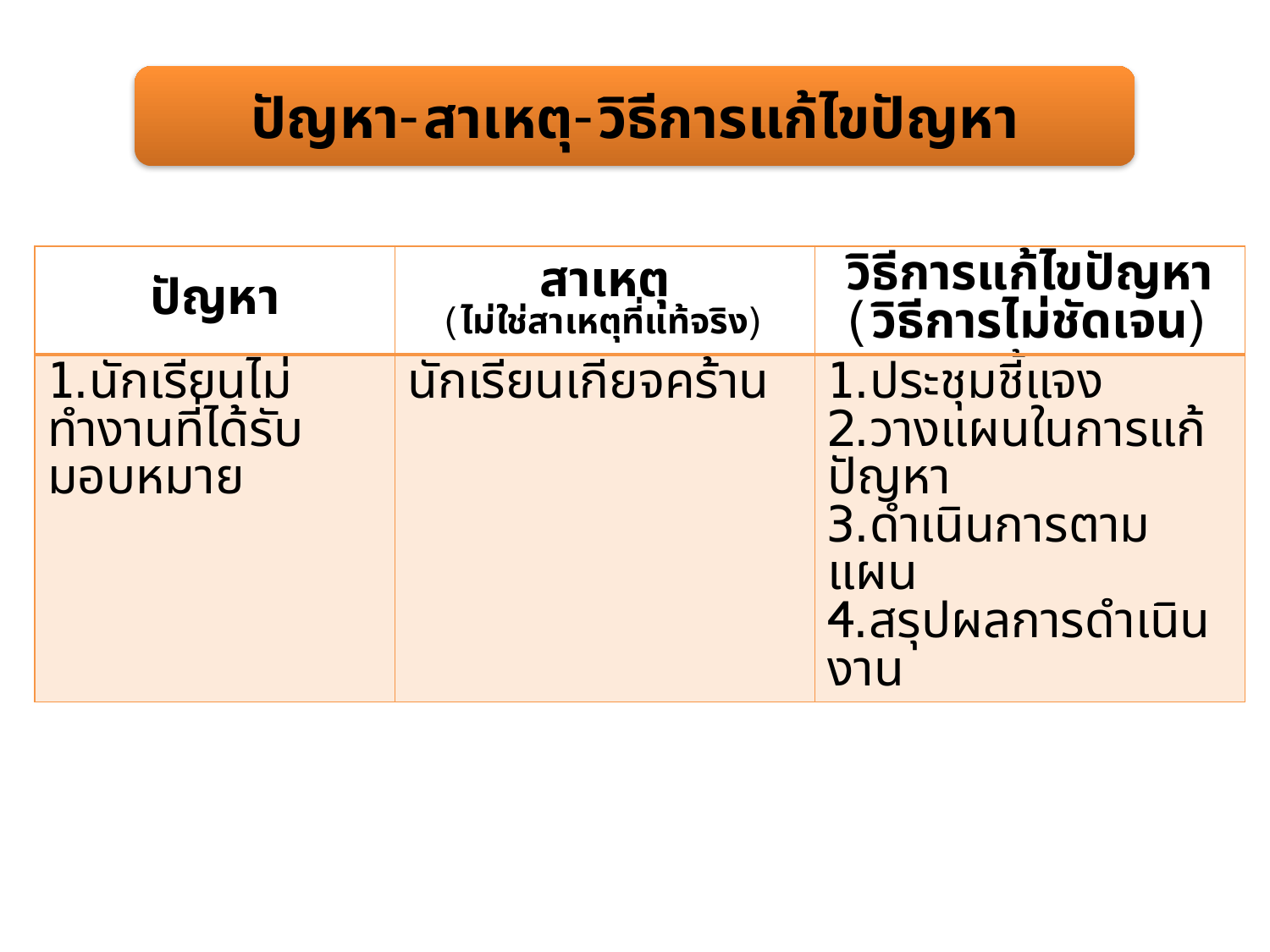

ปัญหา-สาเหตุ-วิธีการแก้ไขปัญหา
| ปัญหา | สาเหตุ (ไม่ใช่สาเหตุที่แท้จริง) | วิธีการแก้ไขปัญหา (วิธีการไม่ชัดเจน) |
| --- | --- | --- |
| 1.นักเรียนไม่ทำงานที่ได้รับมอบหมาย | นักเรียนเกียจคร้าน | 1.ประชุมชี้แจง 2.วางแผนในการแก้ปัญหา 3.ดำเนินการตามแผน 4.สรุปผลการดำเนินงาน |